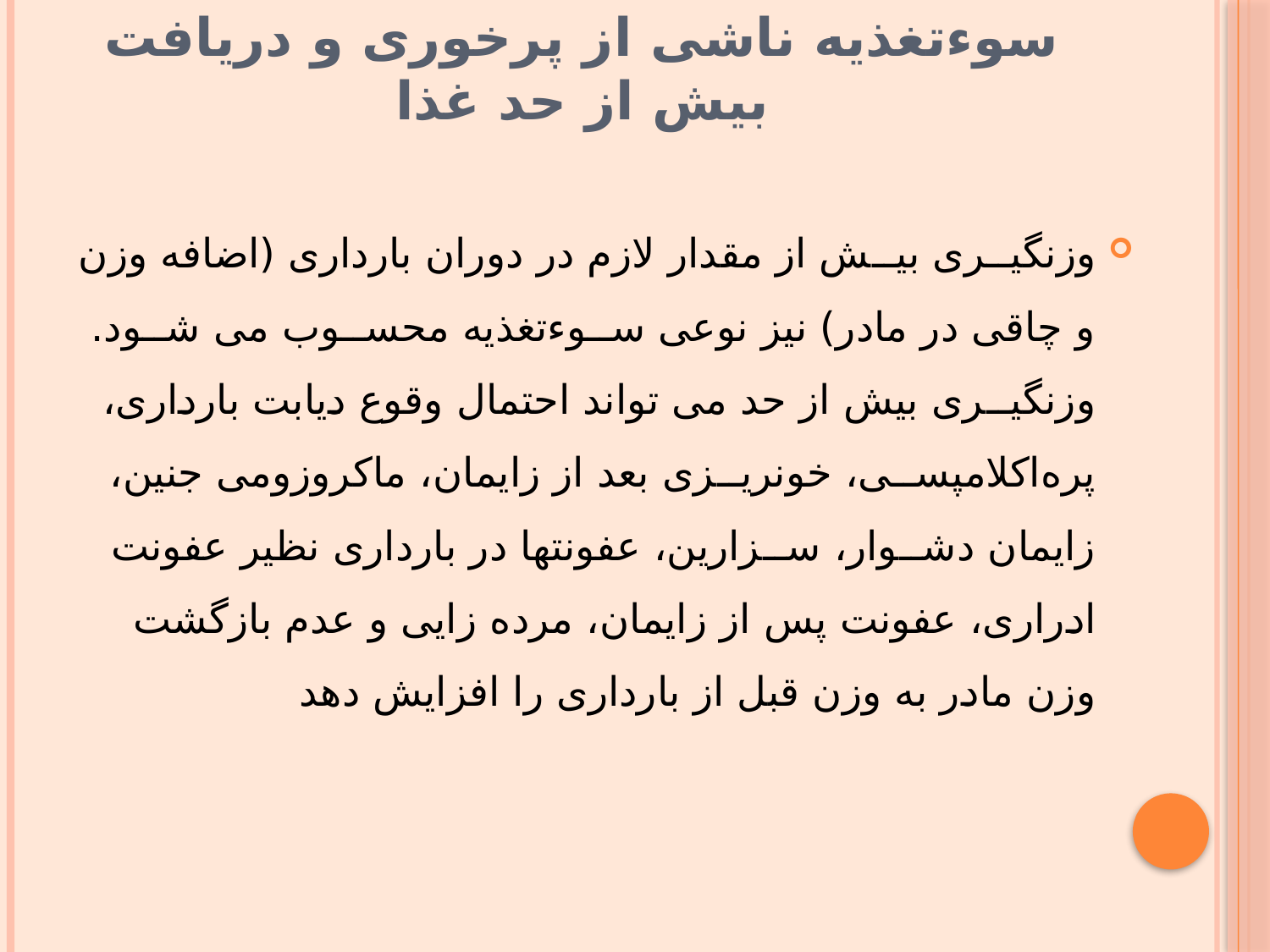

# سوءتغذيه ناشى از پرخورى و دريافت بيش از حد غذا
وزنگيــرى بيــش از مقدار لازم در دوران باردارى (اضافه وزن و چاقى در مادر) نيز نوعى ســوءتغذيه محســوب مى شــود.
وزنگيــرى بيش از حد مى تواند احتمال وقوع ديابت باردارى، پره‌اكلامپســى، خونريــزى بعد از زايمان، ماكروزومى جنين، زايمان دشــوار، ســزارين، عفونتها در باردارى نظير عفونت ادرارى، عفونت پس از زايمان، مرده زايى و عدم بازگشت وزن مادر به وزن قبل از باردارى را افزايش دهد